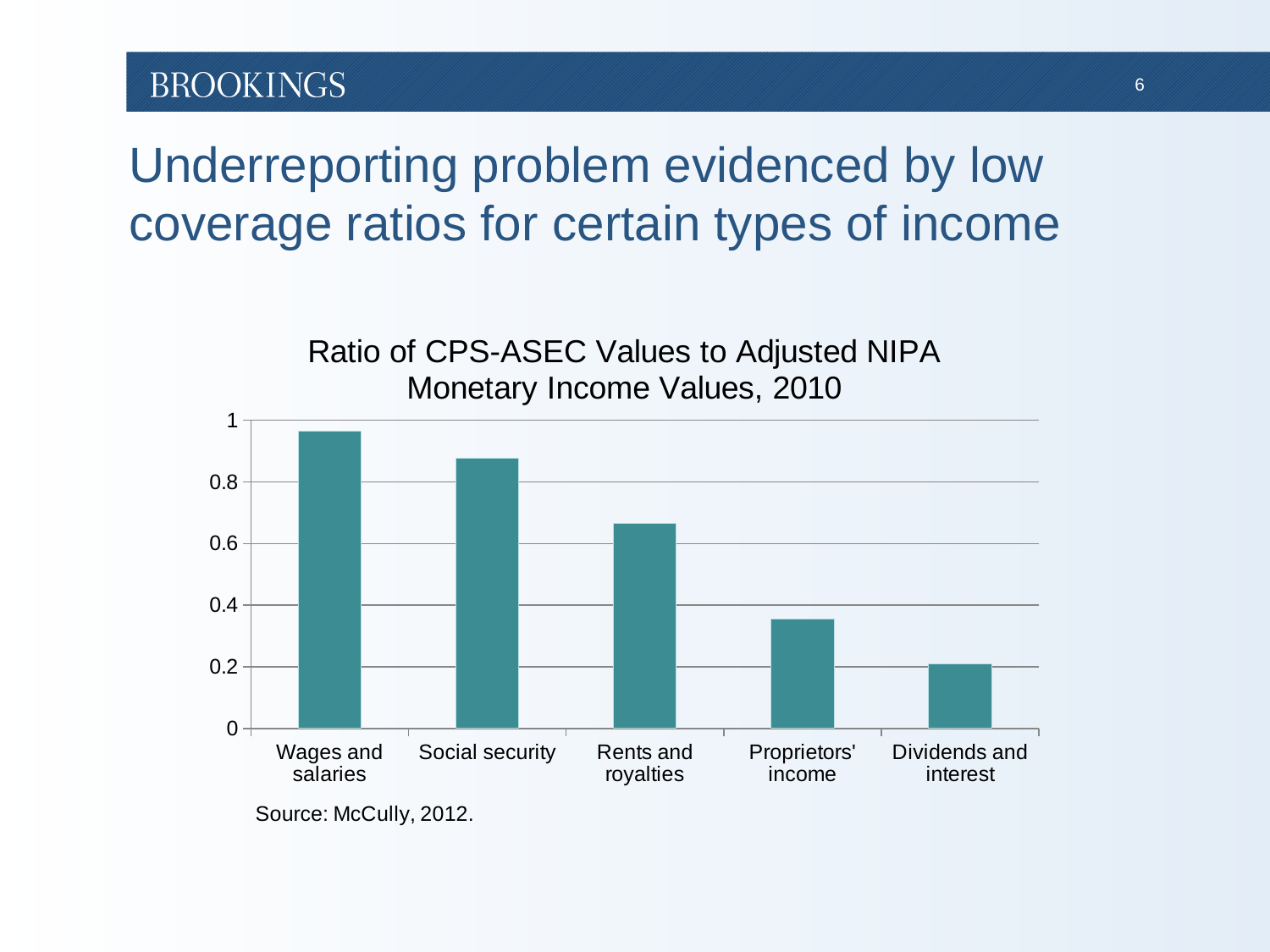

# Underreporting problem evidenced by low coverage ratios for certain types of income

### Chart: Ratio of CPS-ASEC Values to Adjusted NIPA Monetary Income Values, 2010

| Category |  |
|---|---|
| Wages and salaries | 0.9650000000000001 |
| Social security | 0.8770000000000001 |
| Rents and royalties | 0.6650000000000001 |
| Proprietors' income | 0.35400000000000004 |
| Dividends and interest | 0.21000000000000002 |